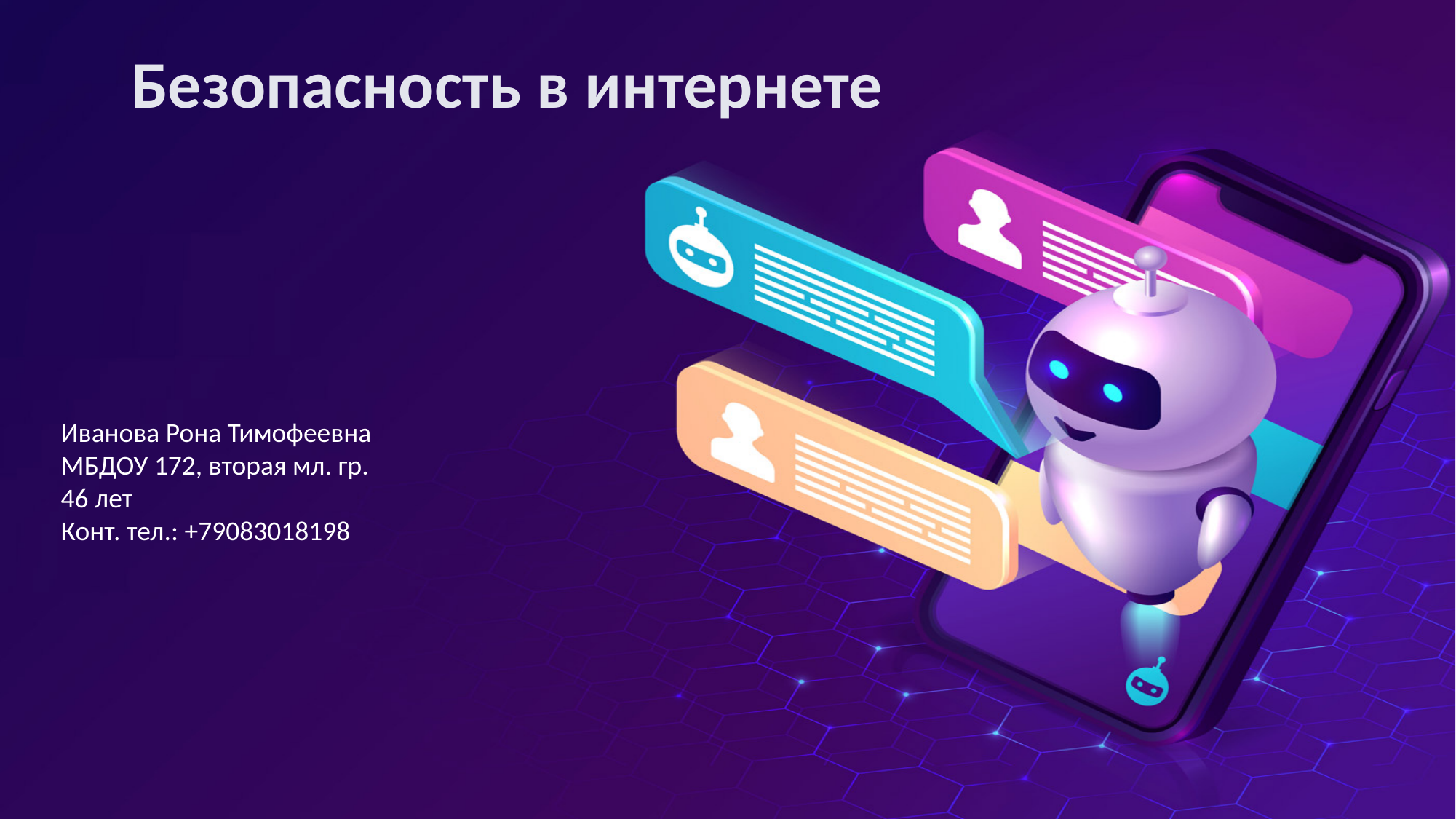

# Безопасность в интернете
Иванова Рона Тимофеевна
МБДОУ 172, вторая мл. гр.
46 лет
Конт. тел.: +79083018198